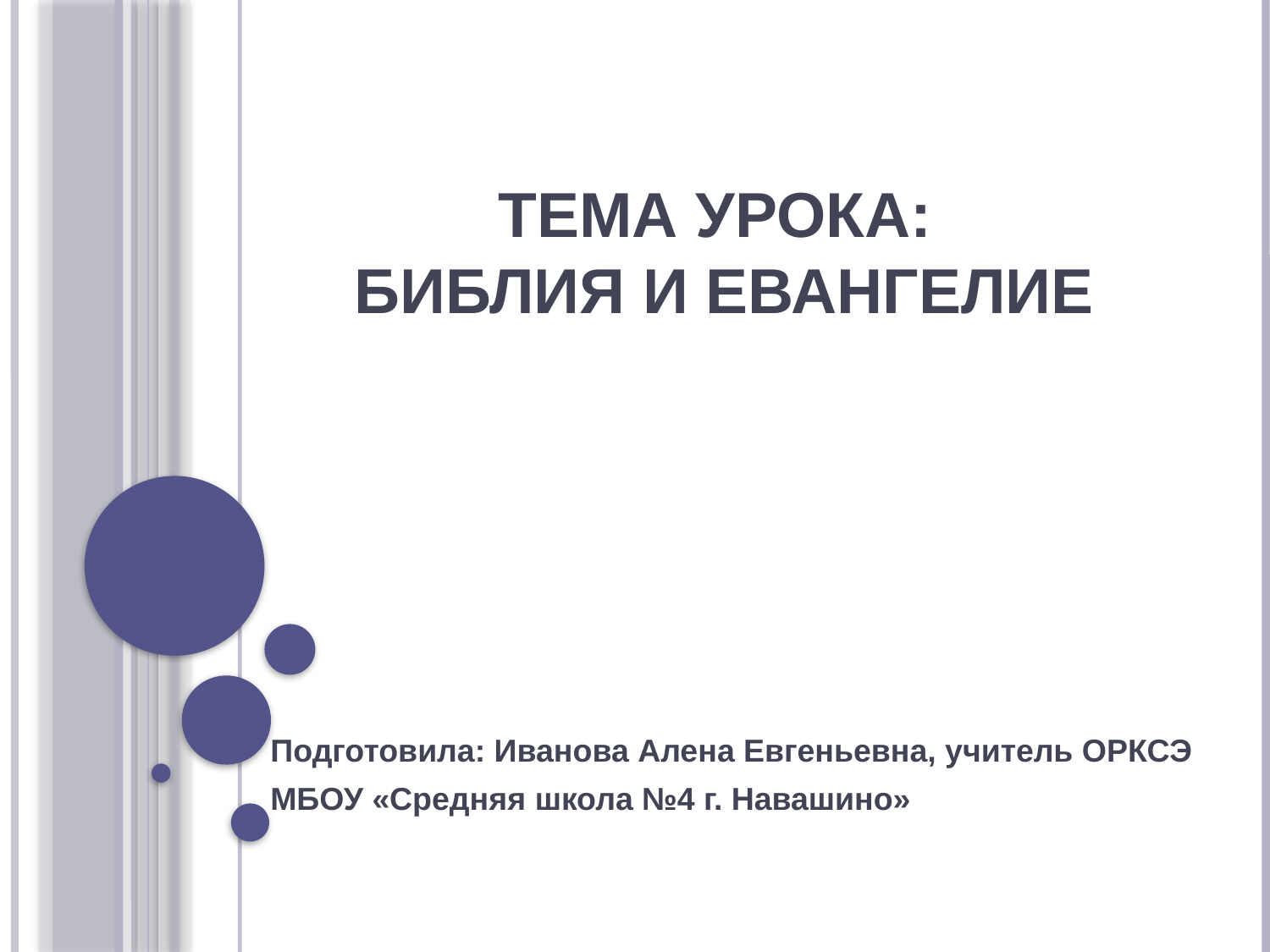

# Тема урока: Библия и Евангелие
Подготовила: Иванова Алена Евгеньевна, учитель ОРКСЭ
МБОУ «Средняя школа №4 г. Навашино»